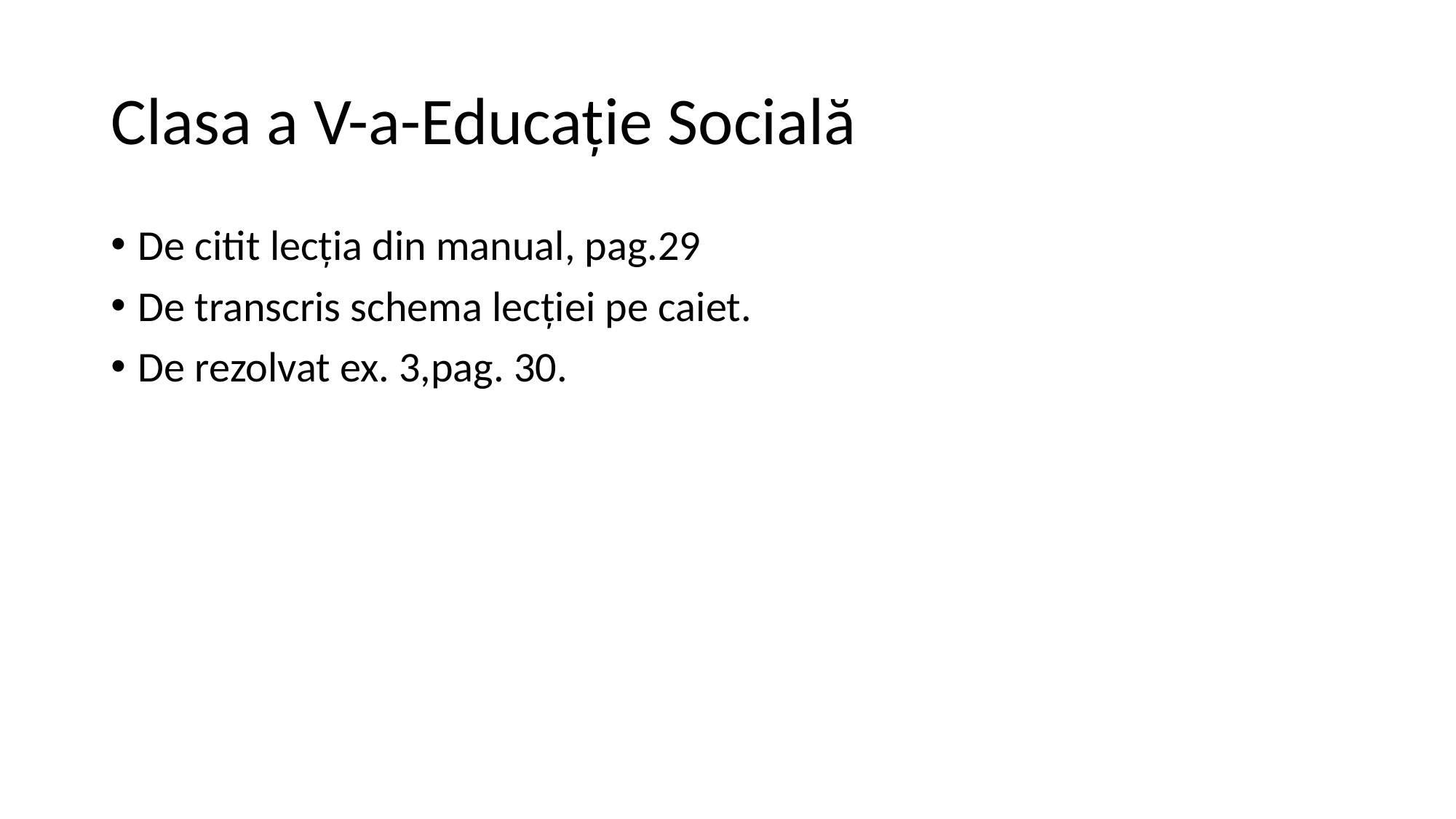

# Clasa a V-a-Educație Socială
De citit lecția din manual, pag.29
De transcris schema lecției pe caiet.
De rezolvat ex. 3,pag. 30.